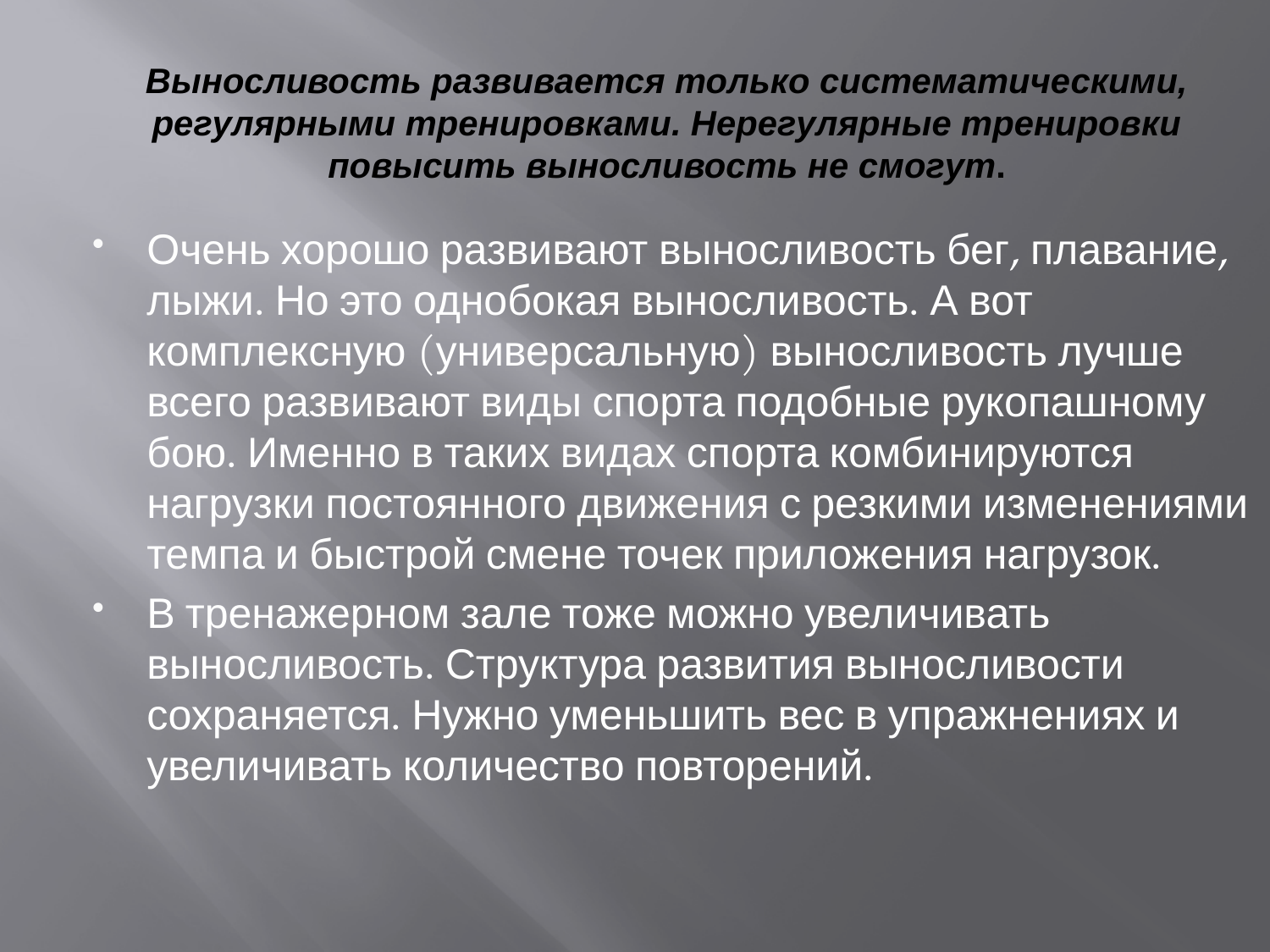

Выносливость развивается только систематическими, регулярными тренировками. Нерегулярные тренировки повысить выносливость не смогут.
Очень хорошо развивают выносливость бег, плавание, лыжи. Но это однобокая выносливость. А вот комплексную (универсальную) выносливость лучше всего развивают виды спорта подобные рукопашному бою. Именно в таких видах спорта комбинируются нагрузки постоянного движения с резкими изменениями темпа и быстрой смене точек приложения нагрузок.
В тренажерном зале тоже можно увеличивать выносливость. Структура развития выносливости сохраняется. Нужно уменьшить вес в упражнениях и увеличивать количество повторений.